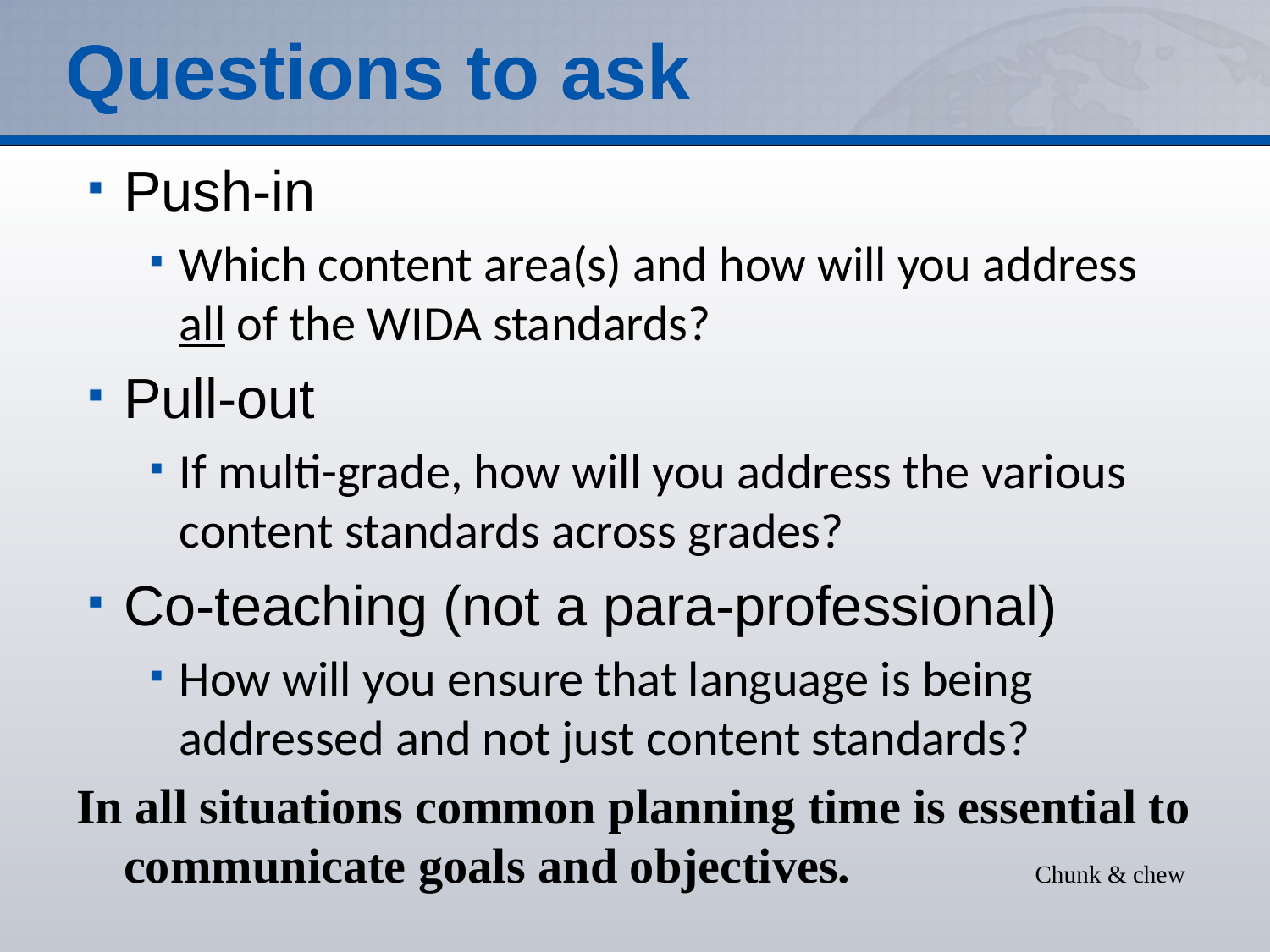

# Questions to ask
Push-in
Which content area(s) and how will you address all of the WIDA standards?
Pull-out
If multi-grade, how will you address the various content standards across grades?
Co-teaching (not a para-professional)
How will you ensure that language is being addressed and not just content standards?
In all situations common planning time is essential to communicate goals and objectives.               Chunk & chew